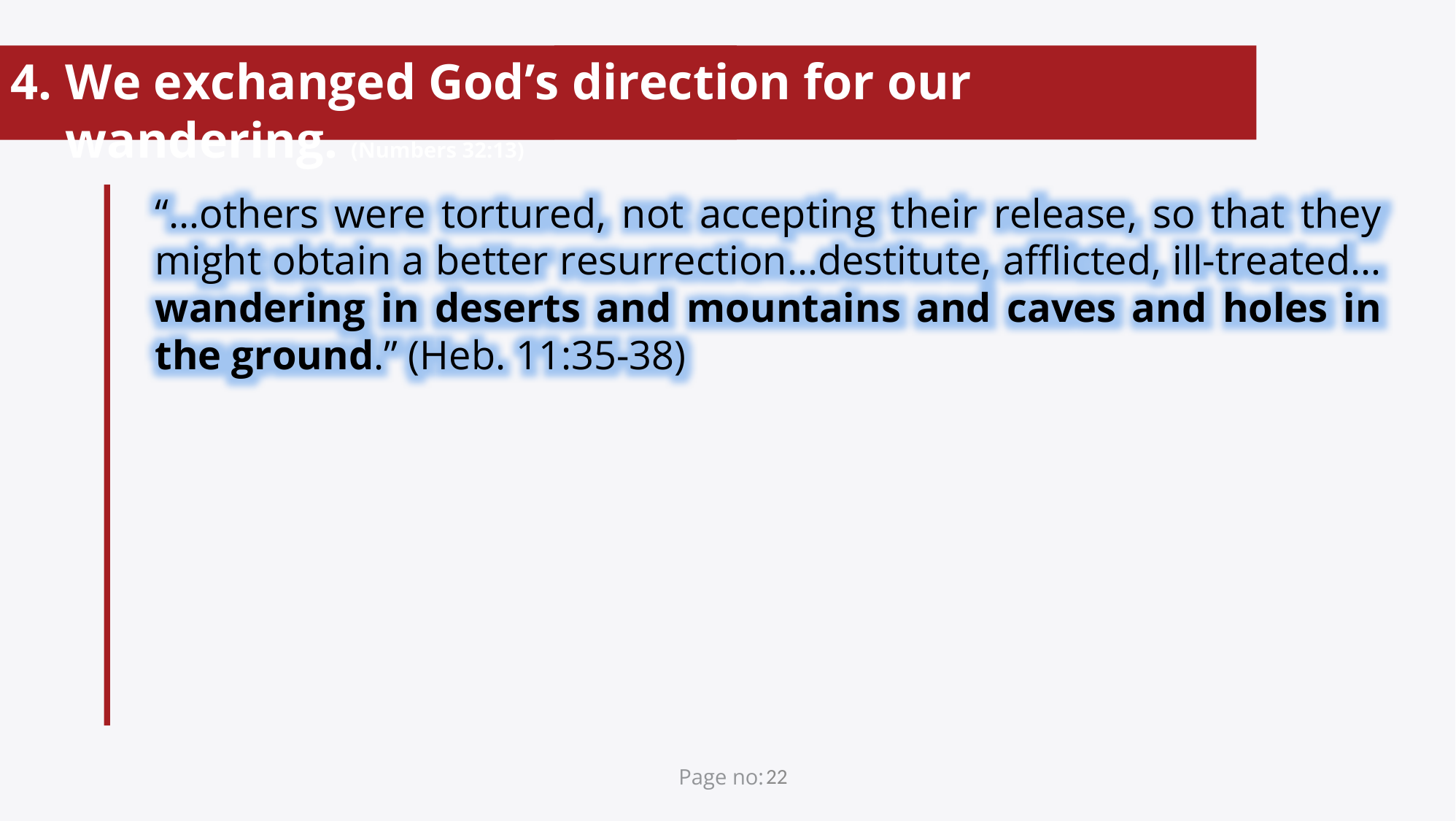

We exchanged God’s direction for our wandering. (Numbers 32:13)

“…others were tortured, not accepting their release, so that they might obtain a better resurrection…destitute, afflicted, ill-treated…wandering in deserts and mountains and caves and holes in the ground.” (Heb. 11:35-38)